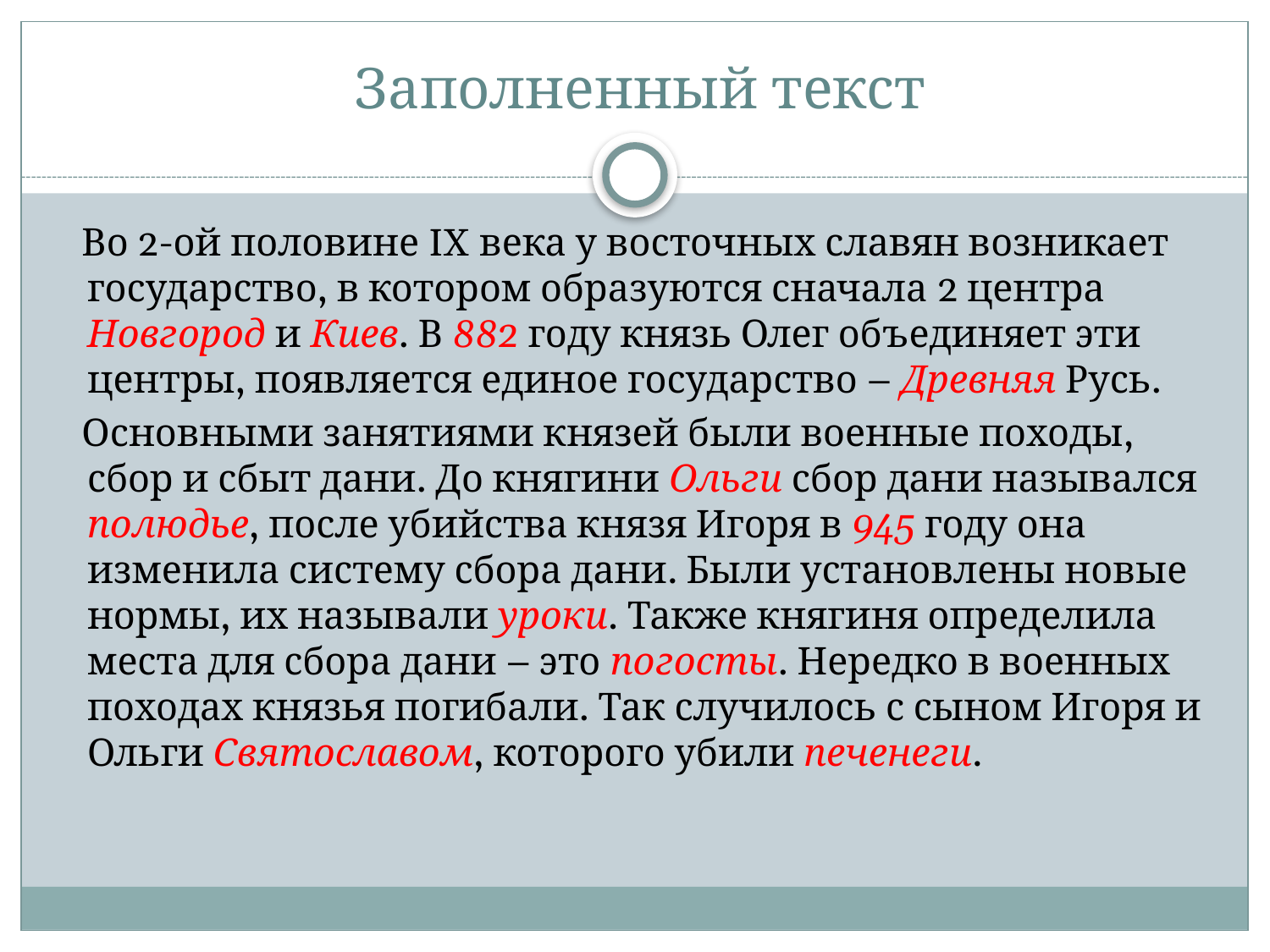

Заполненный текст
   Во 2-ой половине IX века у восточных славян возникает государство, в котором образуются сначала 2 центра Новгород и Киев. В 882 году князь Олег объединяет эти центры, появляется единое государство – Древняя Русь.
   Основными занятиями князей были военные походы, сбор и сбыт дани. До княгини Ольги сбор дани назывался полюдье, после убийства князя Игоря в 945 году она изменила систему сбора дани. Были установлены новые нормы, их называли уроки. Также княгиня определила места для сбора дани – это погосты. Нередко в военных походах князья погибали. Так случилось с сыном Игоря и Ольги Святославом, которого убили печенеги.